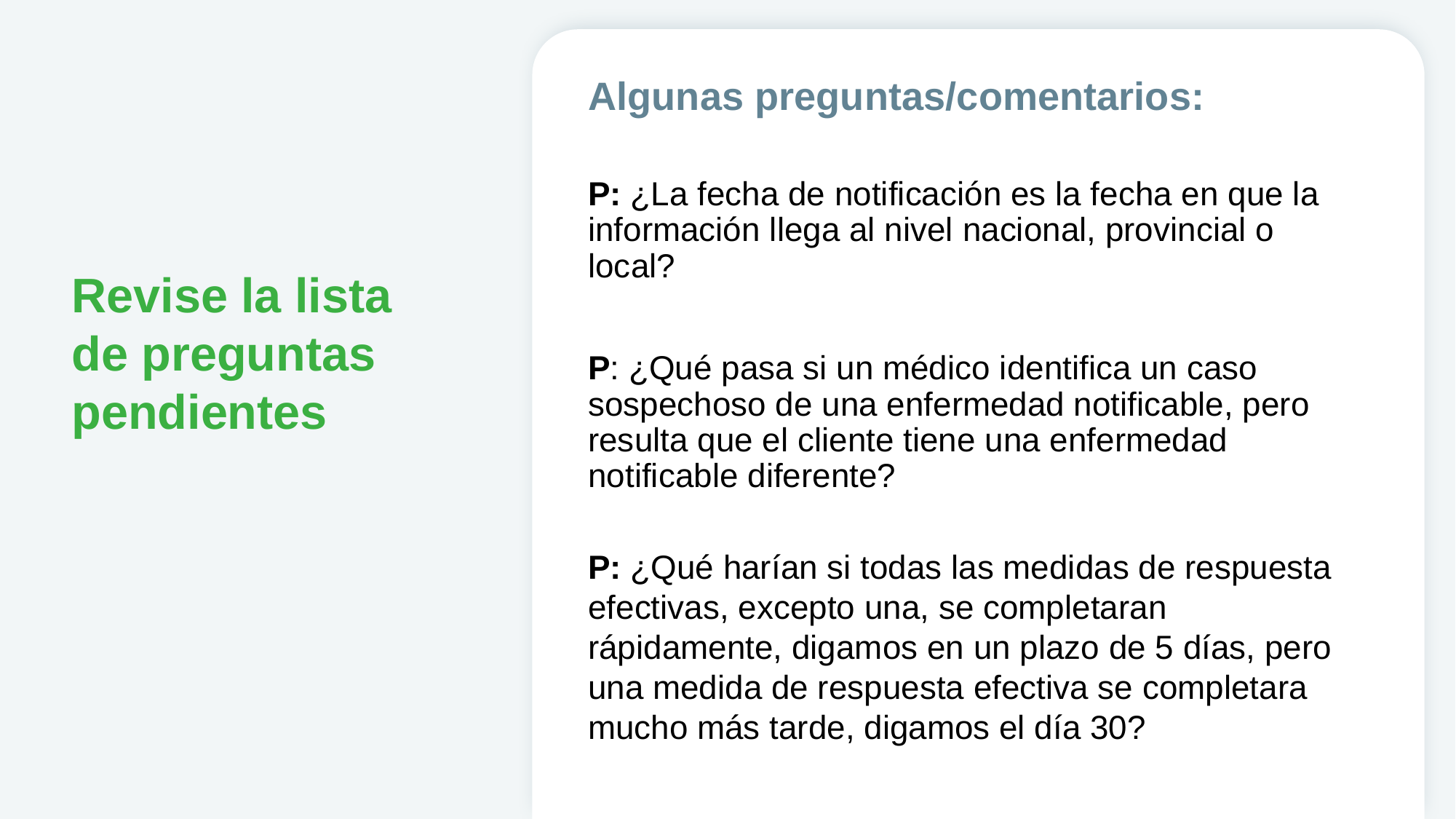

Algunas preguntas/comentarios:
P: ¿La fecha de notificación es la fecha en que la información llega al nivel nacional, provincial o local?

P: ¿Qué pasa si un médico identifica un caso sospechoso de una enfermedad notificable, pero resulta que el cliente tiene una enfermedad notificable diferente?

P: ¿Qué harían si todas las medidas de respuesta efectivas, excepto una, se completaran rápidamente, digamos en un plazo de 5 días, pero una medida de respuesta efectiva se completara mucho más tarde, digamos el día 30?

# Revise la lista de preguntas pendientes